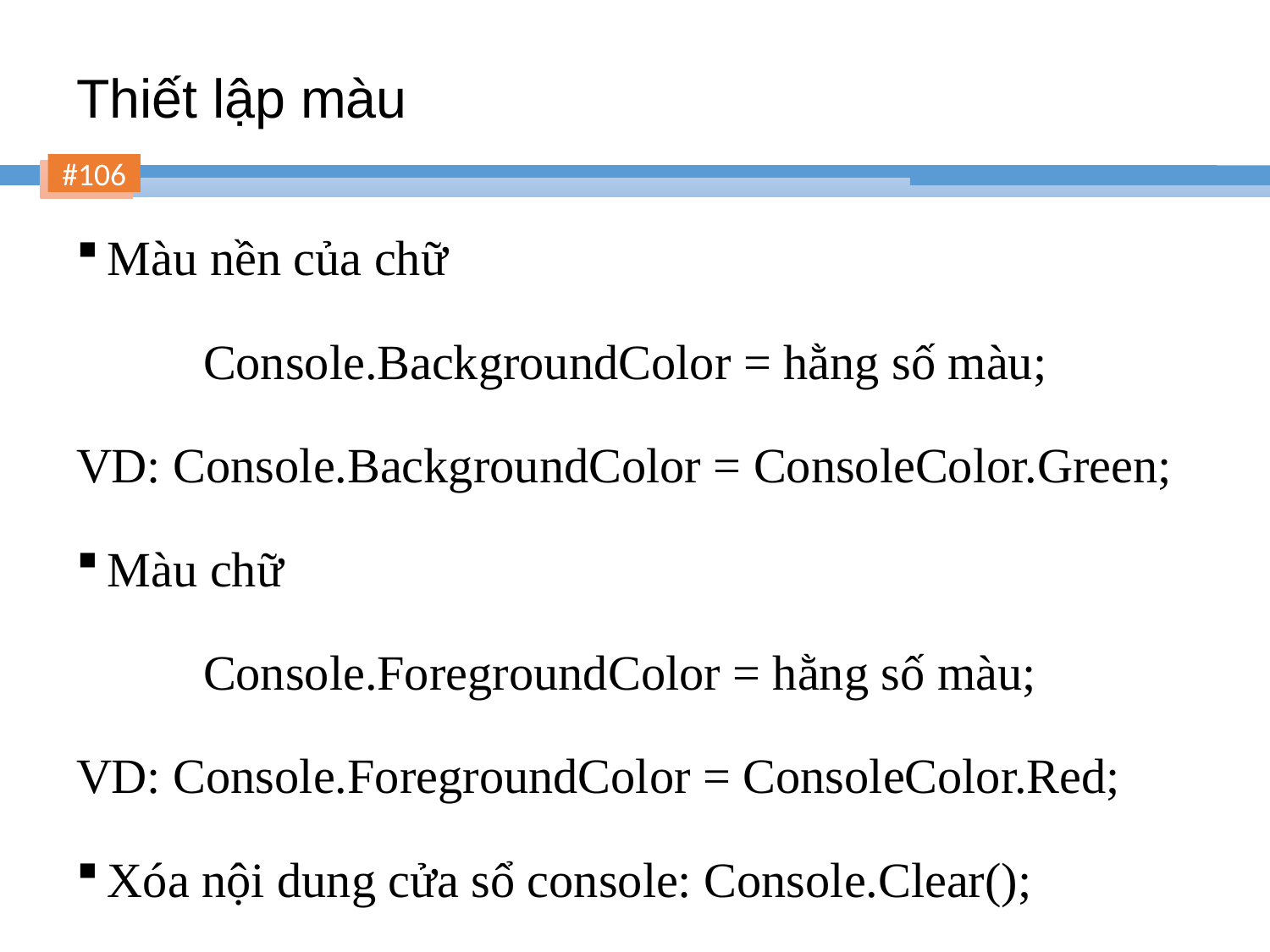

# Thiết lập màu
Màu nền của chữ
	Console.BackgroundColor = hằng số màu;
VD: Console.BackgroundColor = ConsoleColor.Green;
Màu chữ
	Console.ForegroundColor = hằng số màu;
VD: Console.ForegroundColor = ConsoleColor.Red;
Xóa nội dung cửa sổ console: Console.Clear();

106